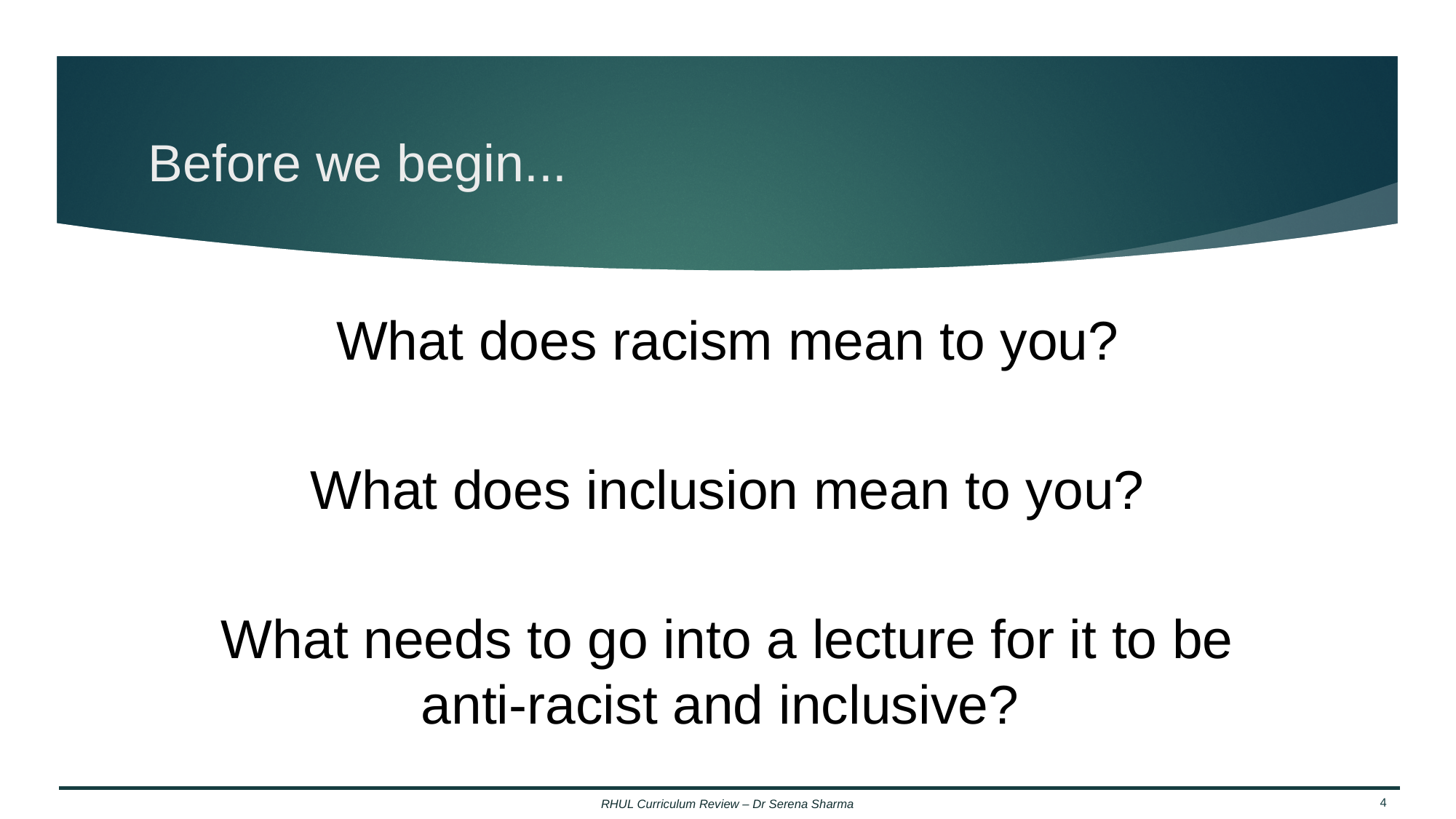

# Before we begin...
What does racism mean to you?

What does inclusion mean to you?

What needs to go into a lecture for it to be
anti-racist and inclusive?

RHUL Curriculum Review – Dr Serena Sharma